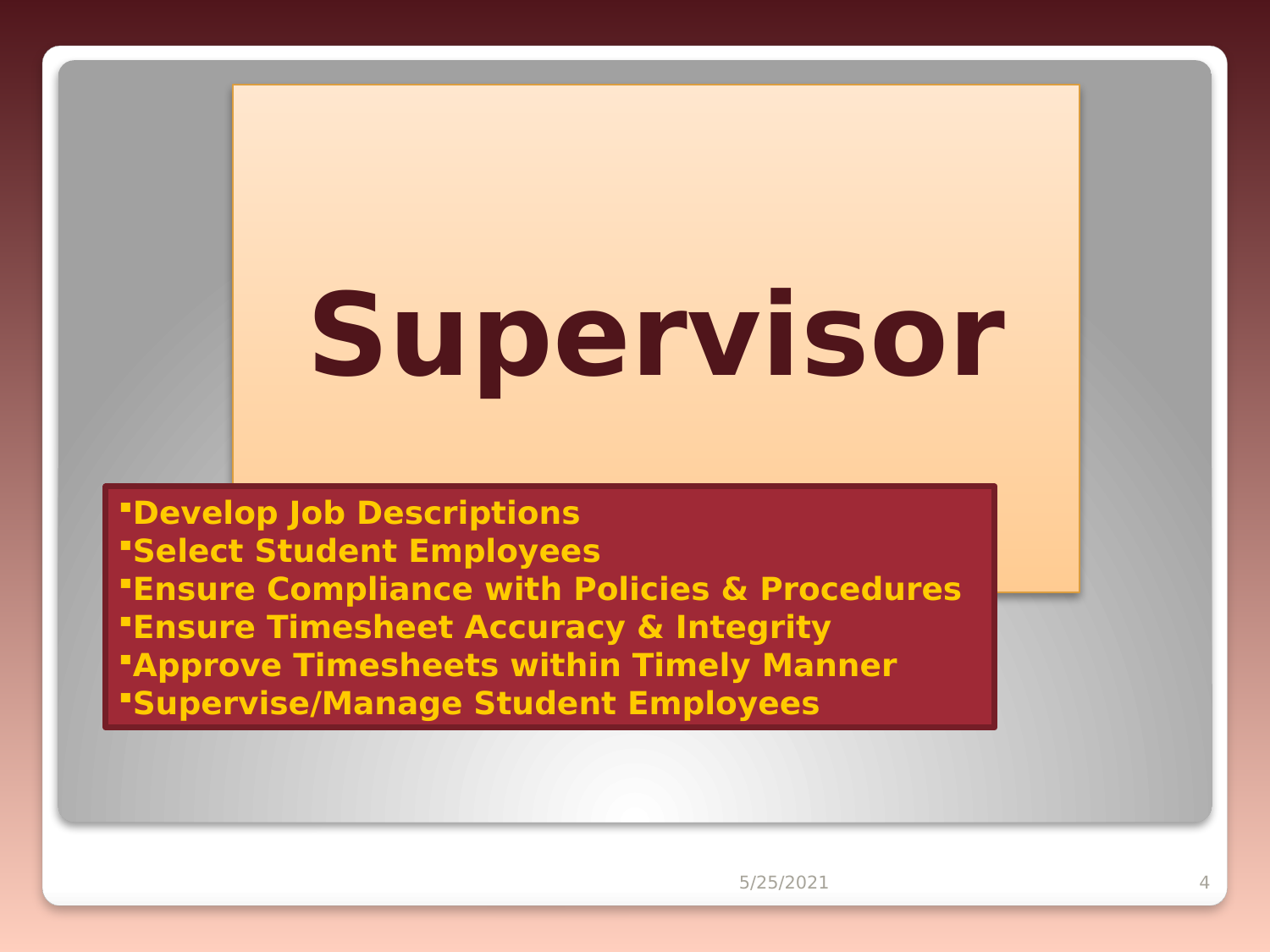

Supervisor
Develop Job Descriptions
Select Student Employees
Ensure Compliance with Policies & Procedures
Ensure Timesheet Accuracy & Integrity
Approve Timesheets within Timely Manner
Supervise/Manage Student Employees
5/25/2021
4